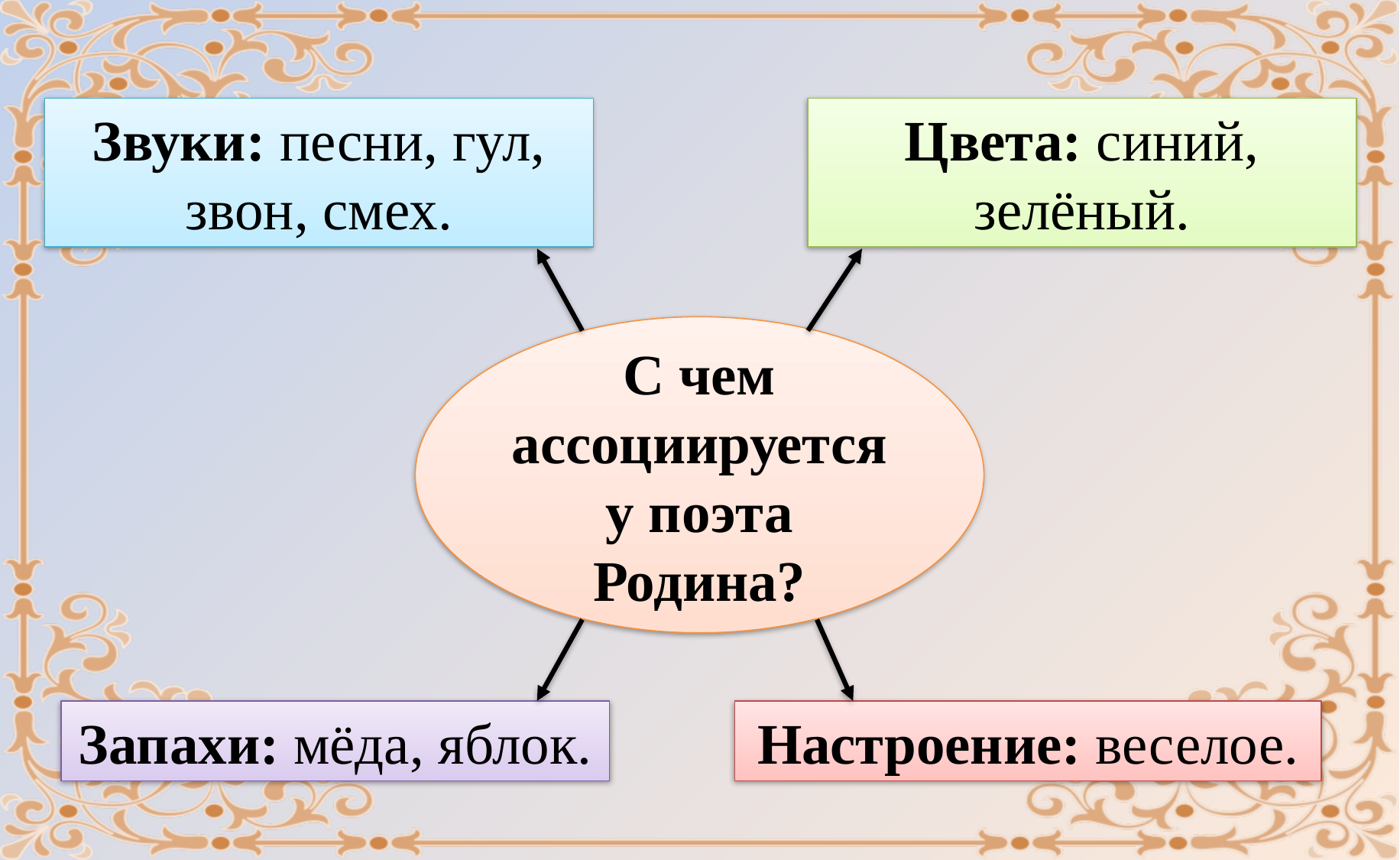

Звуки: песни, гул, звон, смех.
Цвета: синий, зелёный.
С чем ассоциируется у поэта Родина?
Запахи: мёда, яблок.
Настроение: веселое.